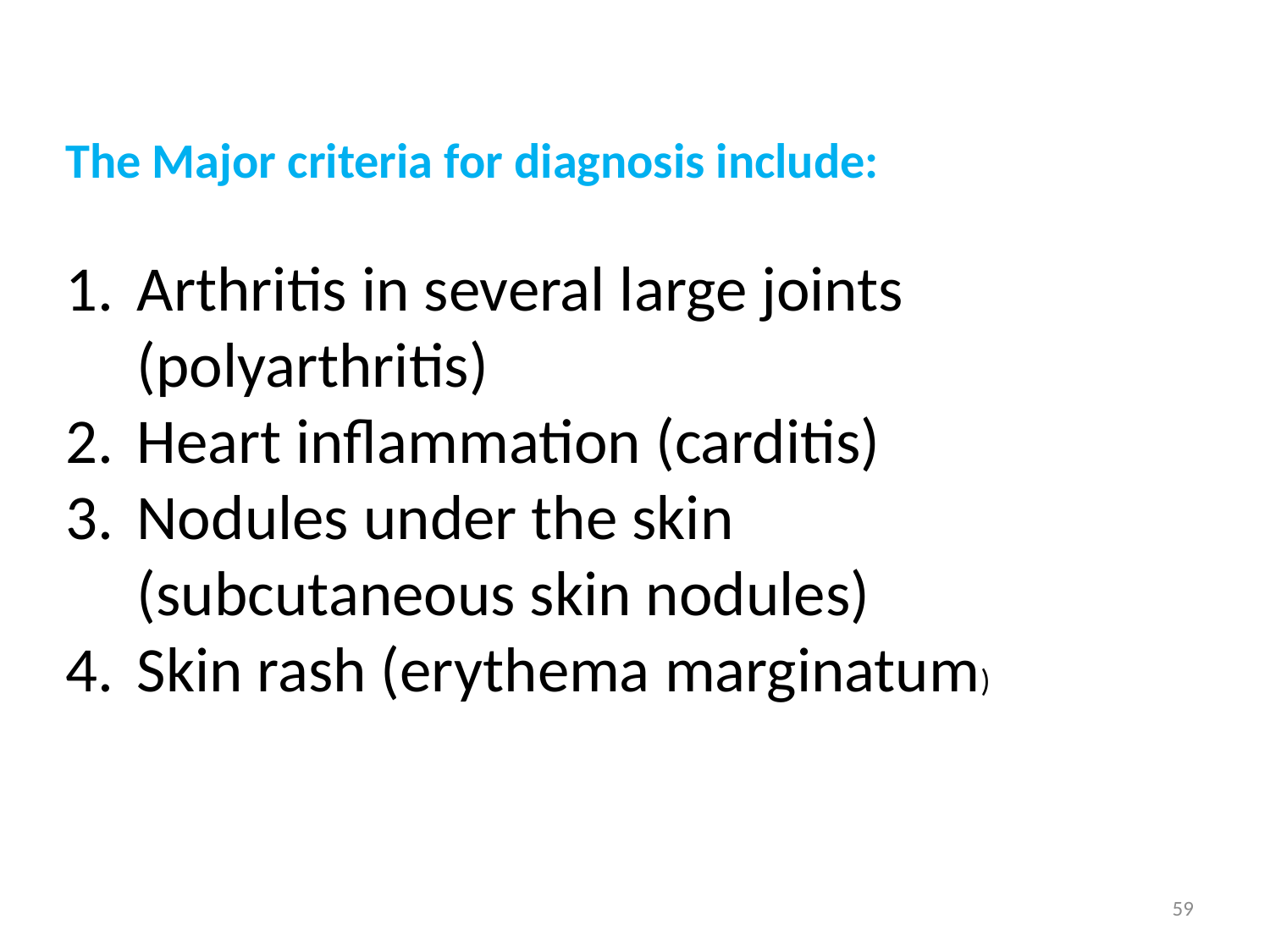

The Major criteria for diagnosis include:

Arthritis in several large joints (polyarthritis)
Heart inflammation (carditis)
Nodules under the skin (subcutaneous skin nodules)
Skin rash (erythema marginatum)
59